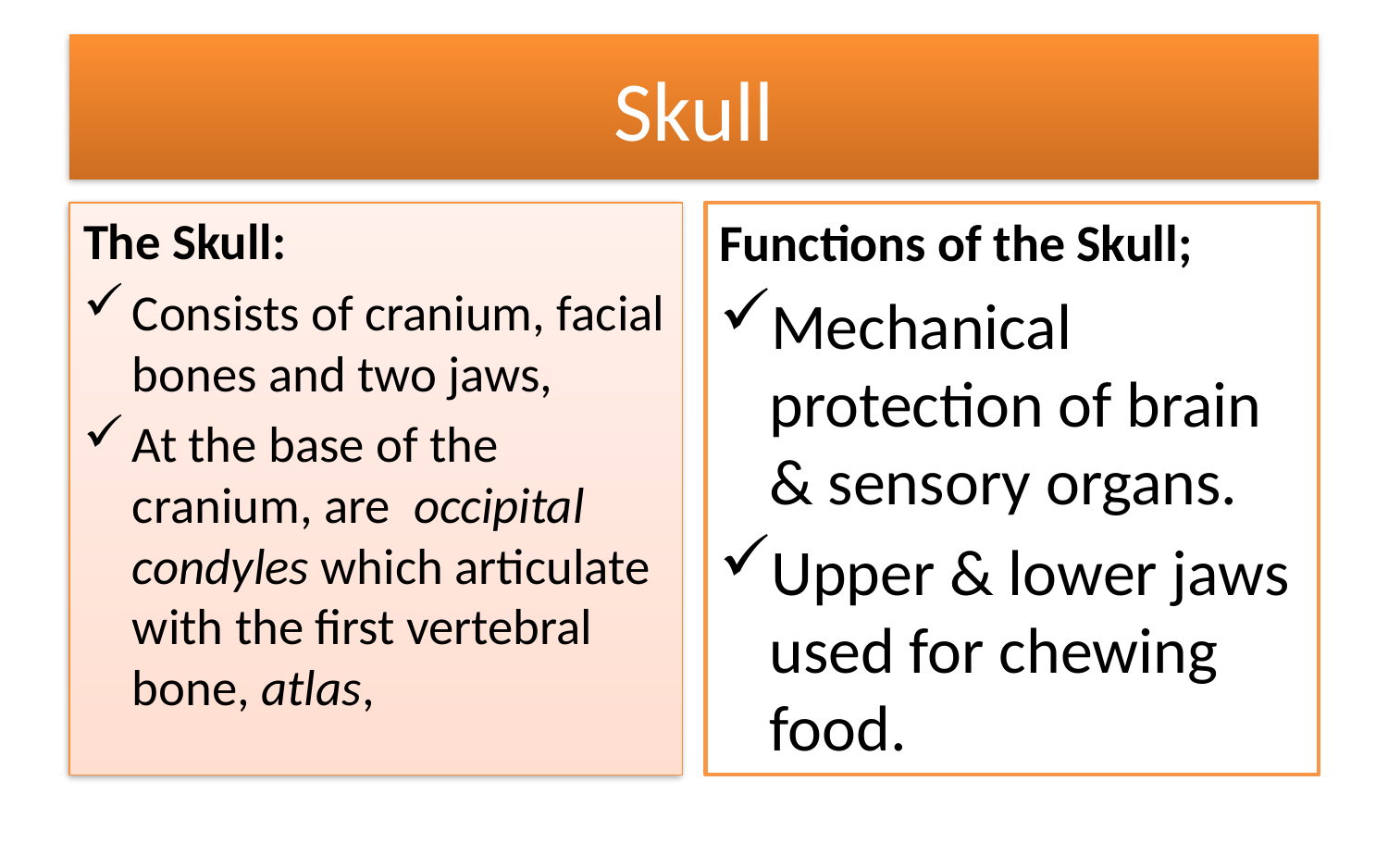

# Skull
The Skull:
Consists of cranium, facial bones and two jaws,
At the base of the cranium, are  occipital condyles which articulate with the first vertebral bone, atlas,

Functions of the Skull;
Mechanical protection of brain & sensory organs.
Upper & lower jaws used for chewing food.